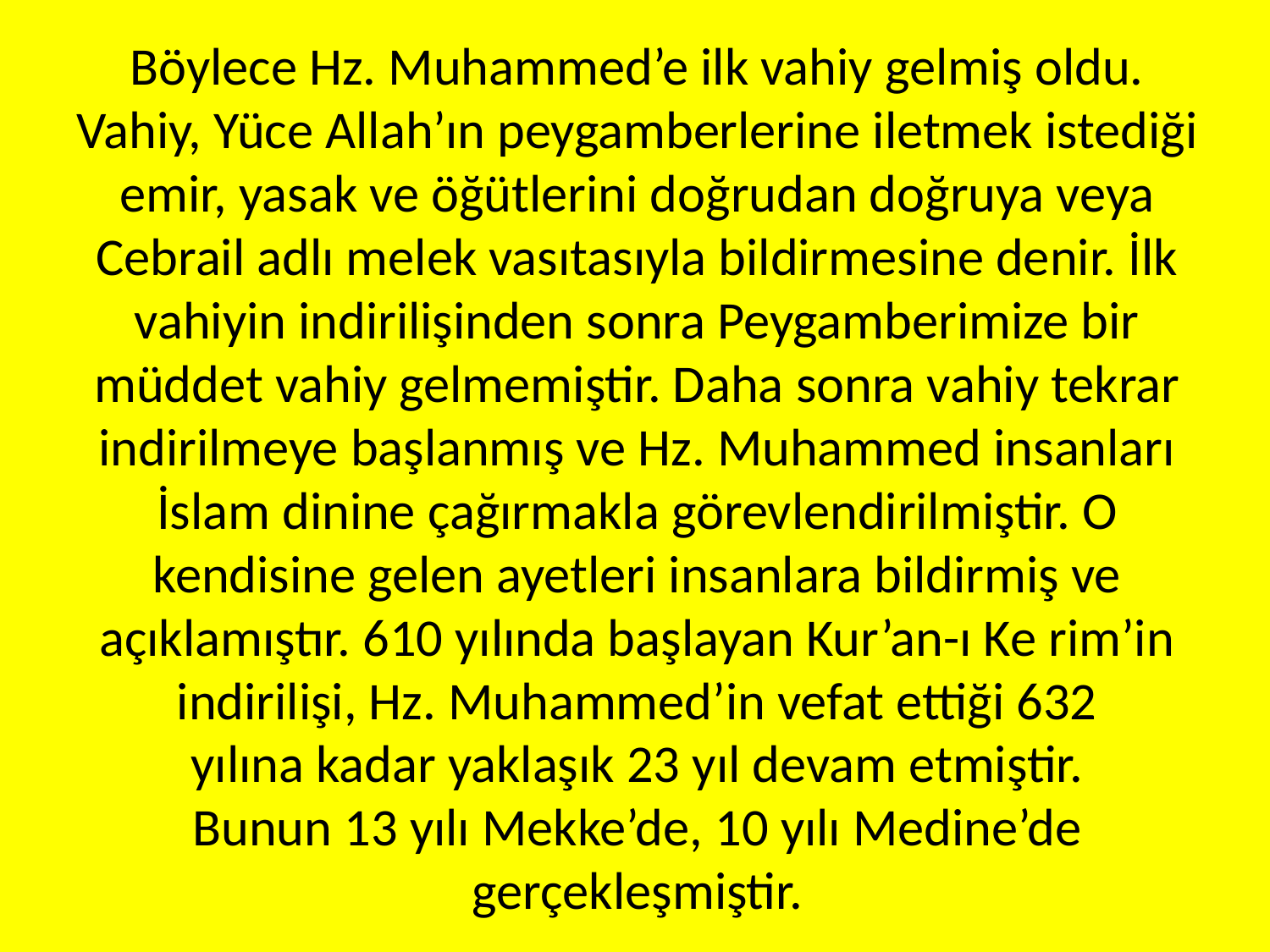

Böylece Hz. Muhammed’e ilk vahiy gelmiş oldu. Vahiy, Yüce Allah’ın peygamberlerine iletmek istediği emir, yasak ve öğütlerini doğrudan doğruya veya Cebrail adlı melek vasıtasıyla bildirmesine denir. İlk vahiyin indirilişinden sonra Peygamberimize bir müddet vahiy gelmemiştir. Daha sonra vahiy tekrar indirilmeye başlanmış ve Hz. Muhammed insanları İslam dinine çağırmakla görevlendirilmiştir. O kendisine gelen ayetleri insanlara bildirmiş ve açıklamıştır. 610 yılında başlayan Kur’an-ı Ke rim’in
indirilişi, Hz. Muhammed’in vefat ettiği 632
yılına kadar yaklaşık 23 yıl devam etmiştir.
Bunun 13 yılı Mekke’de, 10 yılı Medine’de gerçekleşmiştir.